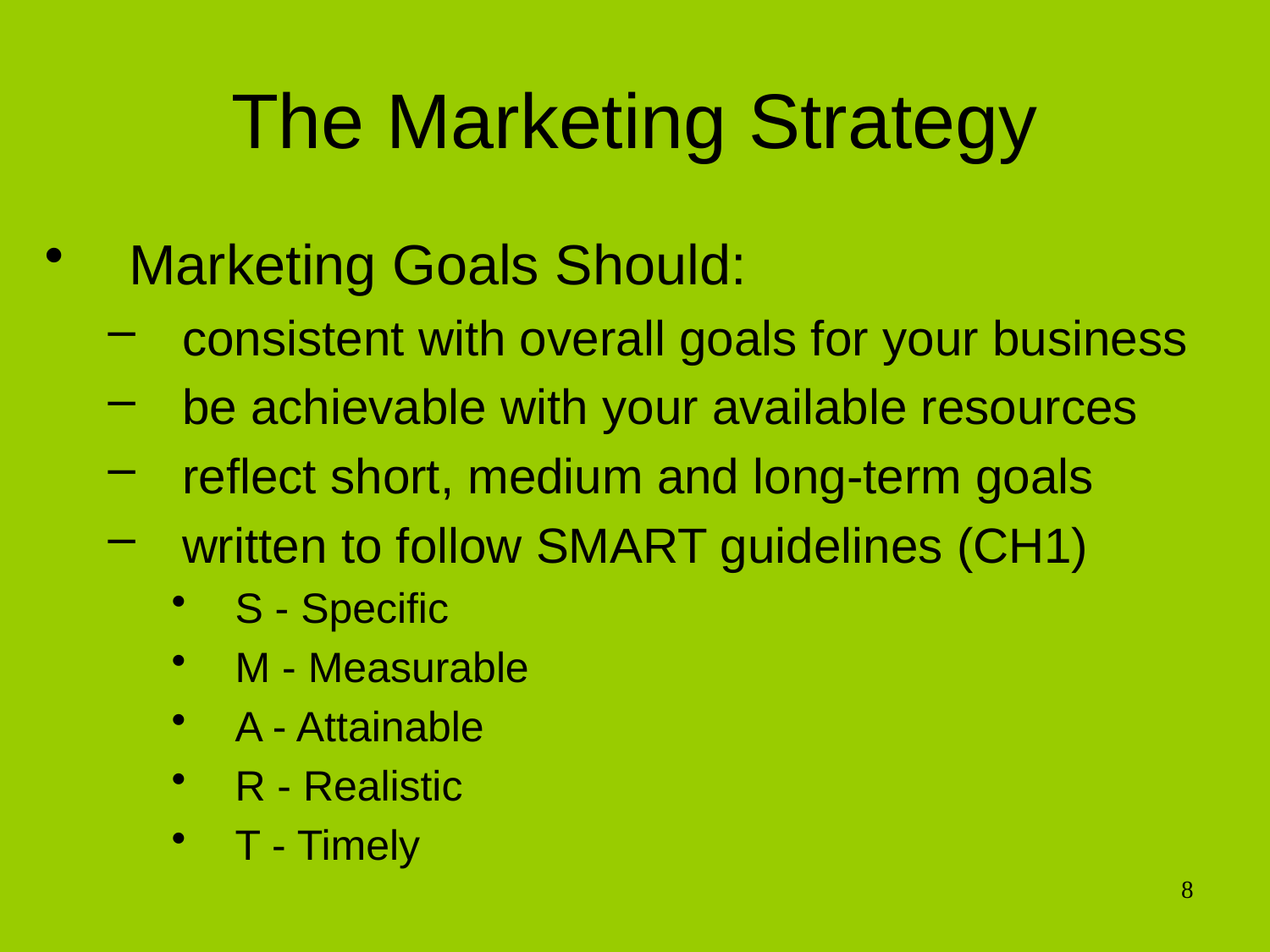

# The Marketing Strategy
Marketing Goals Should:
consistent with overall goals for your business
be achievable with your available resources
reflect short, medium and long-term goals
written to follow SMART guidelines (CH1)
S - Specific
M - Measurable
A - Attainable
R - Realistic
T - Timely
8